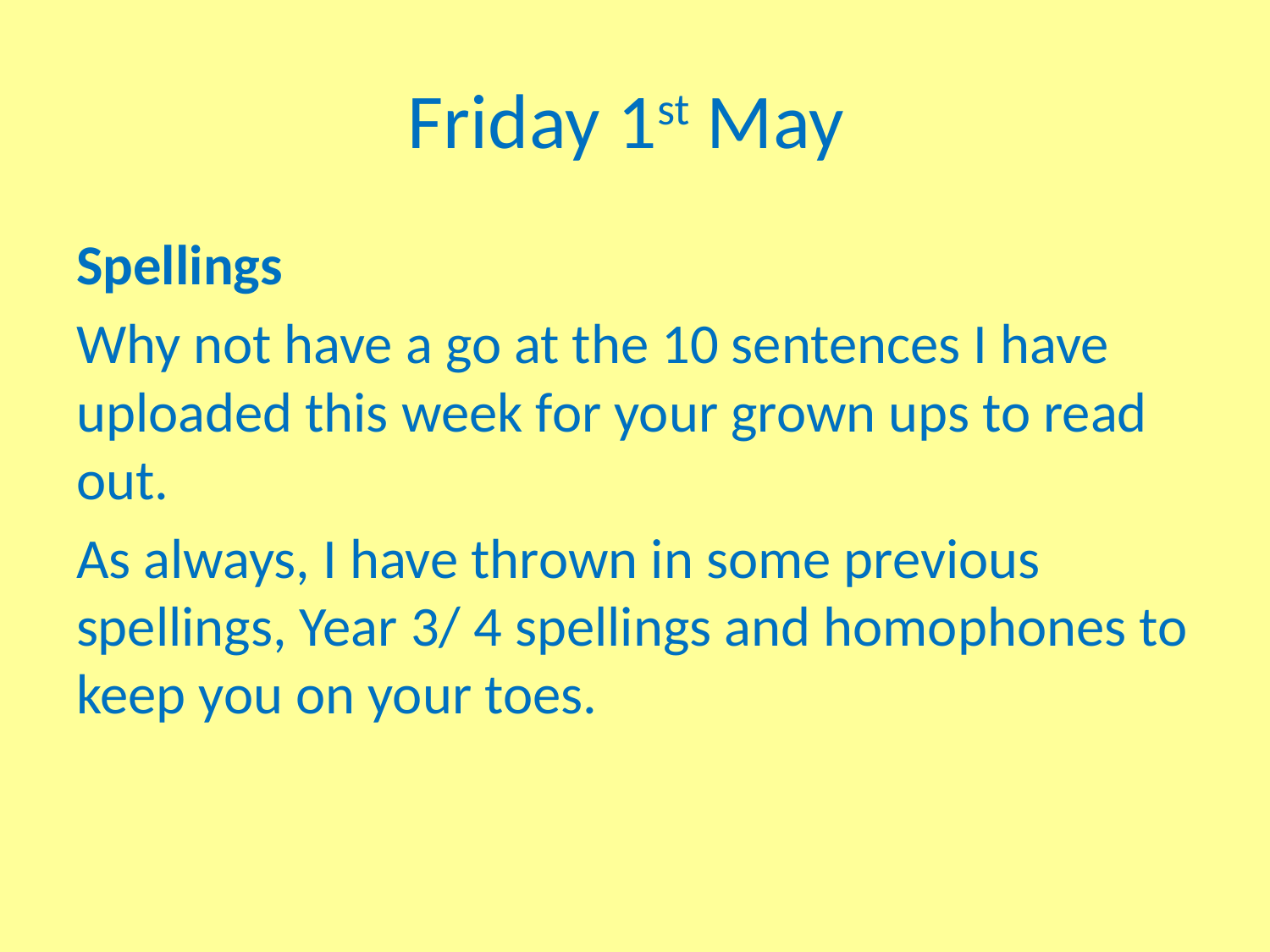

# Friday 1st May
Spellings
Why not have a go at the 10 sentences I have uploaded this week for your grown ups to read out.
As always, I have thrown in some previous spellings, Year 3/ 4 spellings and homophones to keep you on your toes.